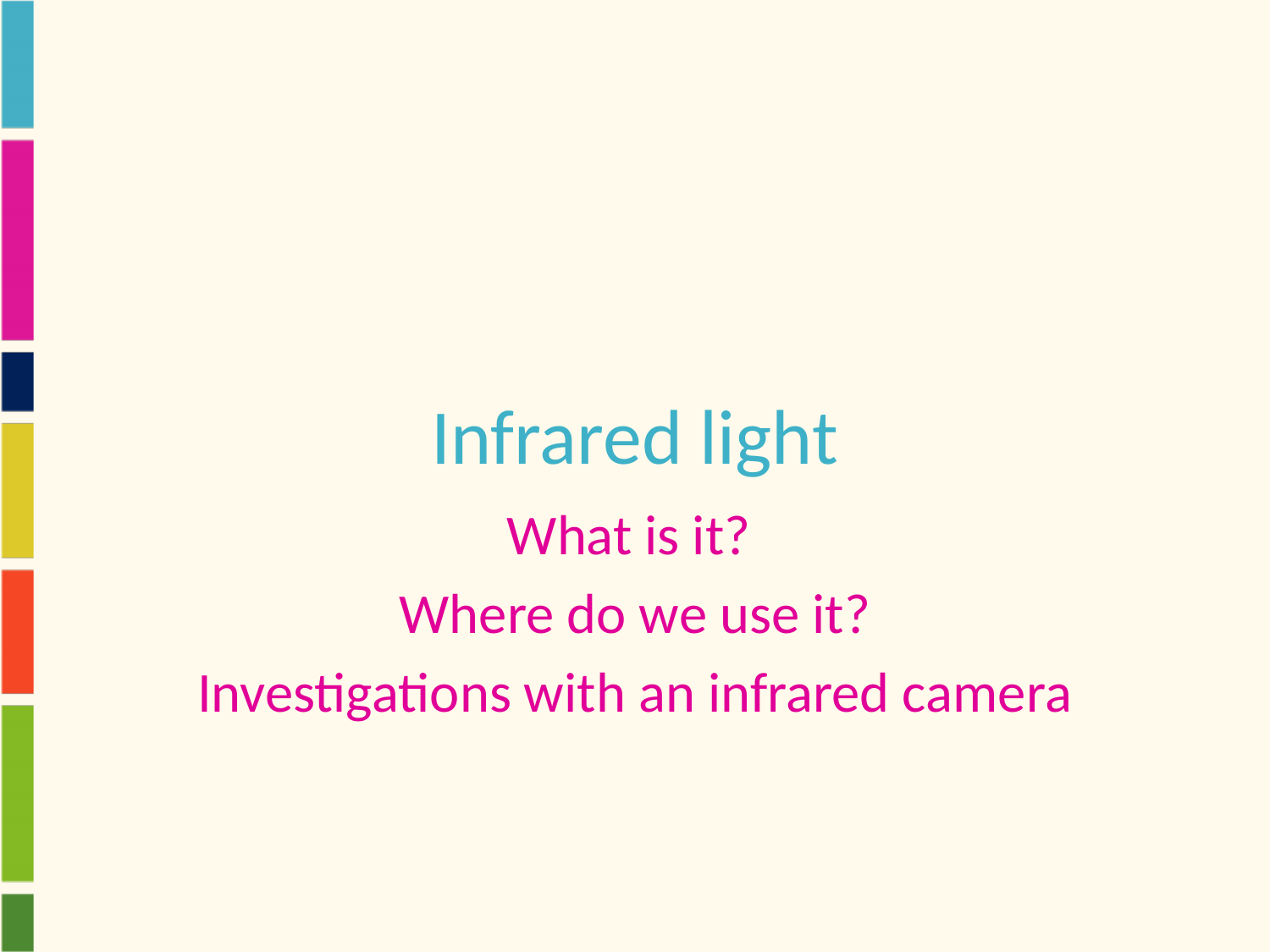

# Infrared light
What is it?
Where do we use it?
Investigations with an infrared camera